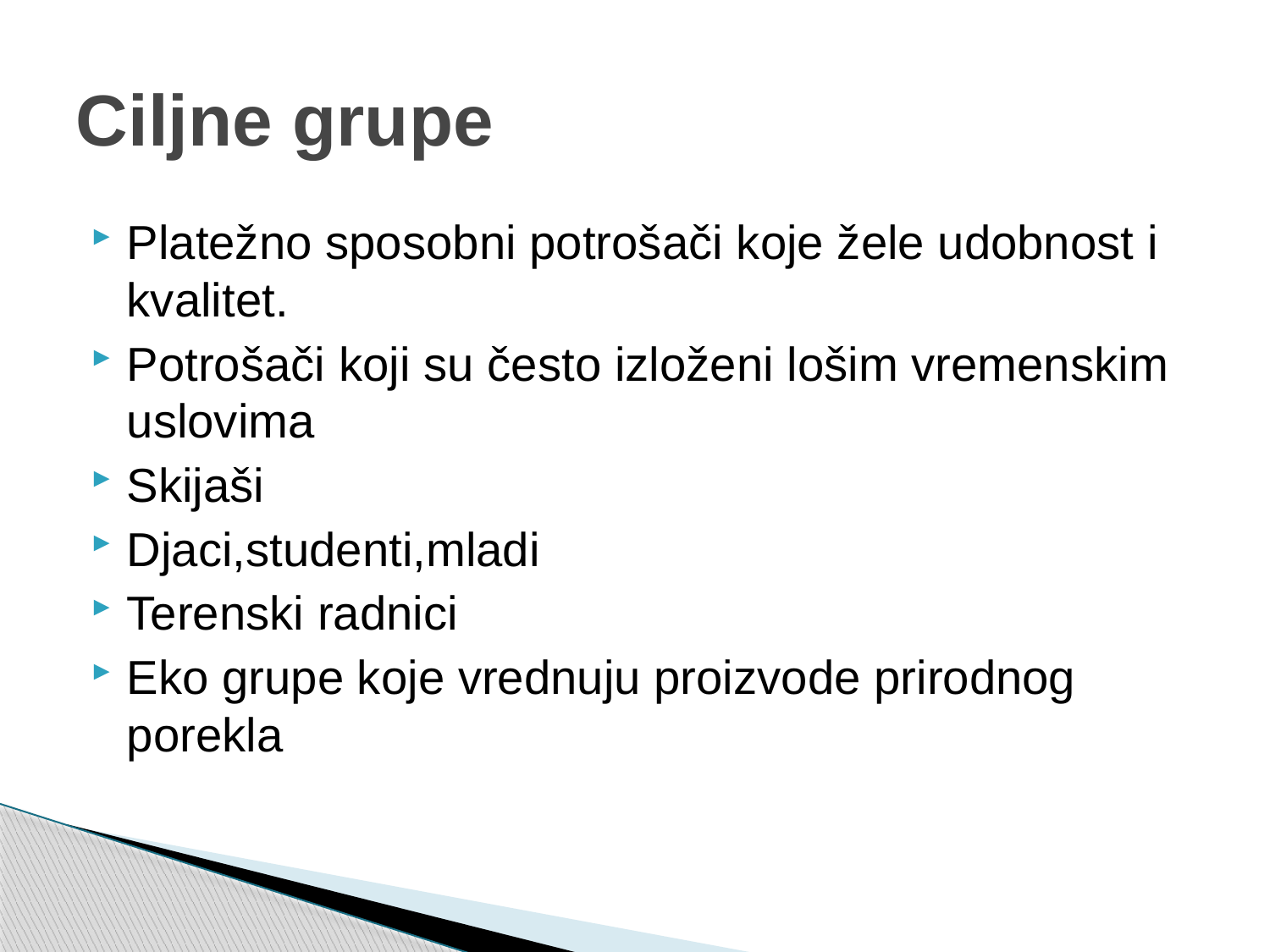

# Ciljne grupe
Platežno sposobni potrošači koje žele udobnost i kvalitet.
Potrošači koji su često izloženi lošim vremenskim uslovima
Skijaši
Djaci,studenti,mladi
Terenski radnici
Eko grupe koje vrednuju proizvode prirodnog porekla